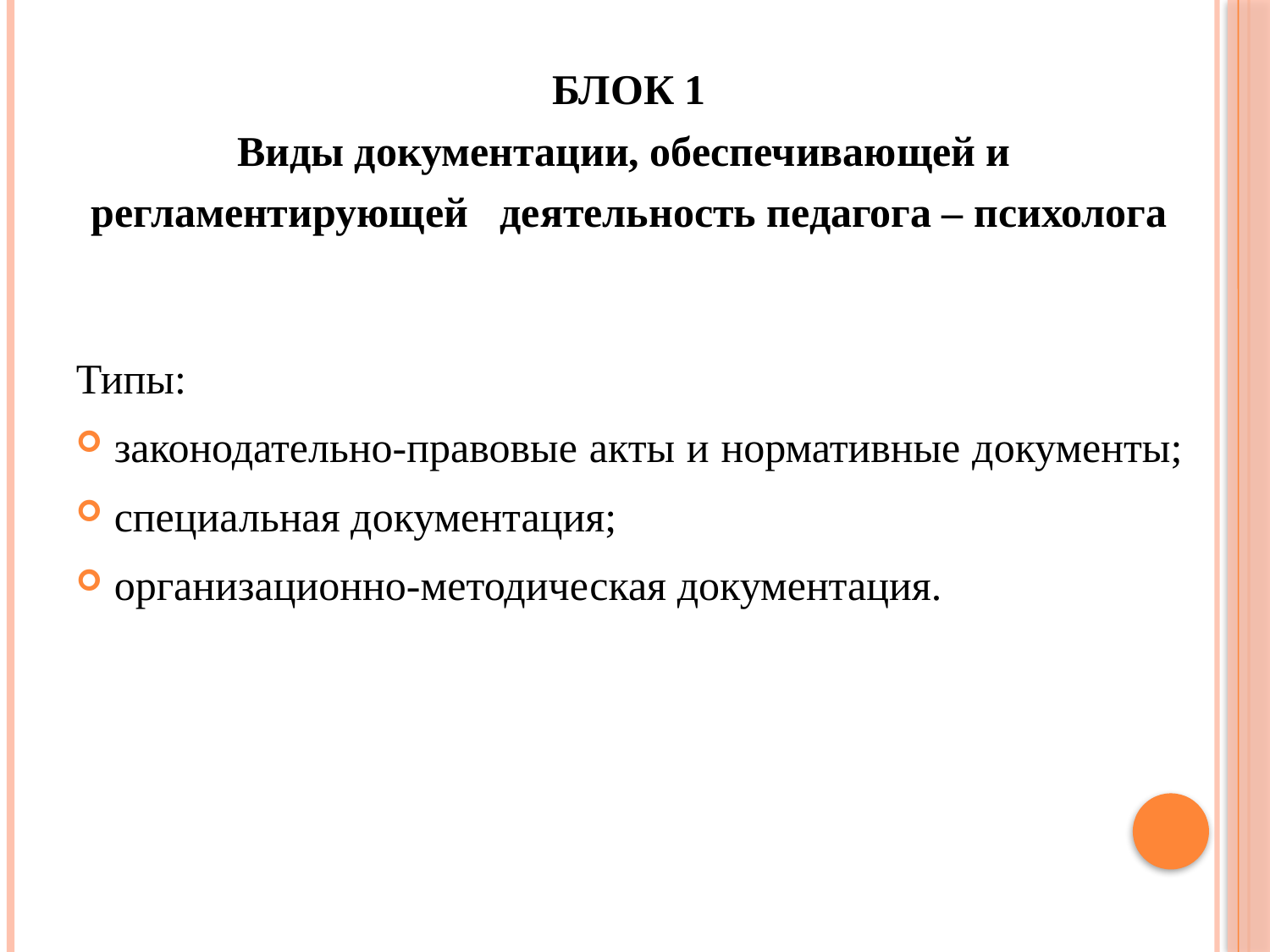

БЛОК 1
Виды документации, обеспечивающей и
регламентирующей   деятельность педагога – психолога

Типы:
законодательно-правовые акты и нормативные документы;
специальная документация;
организационно-методическая документация.